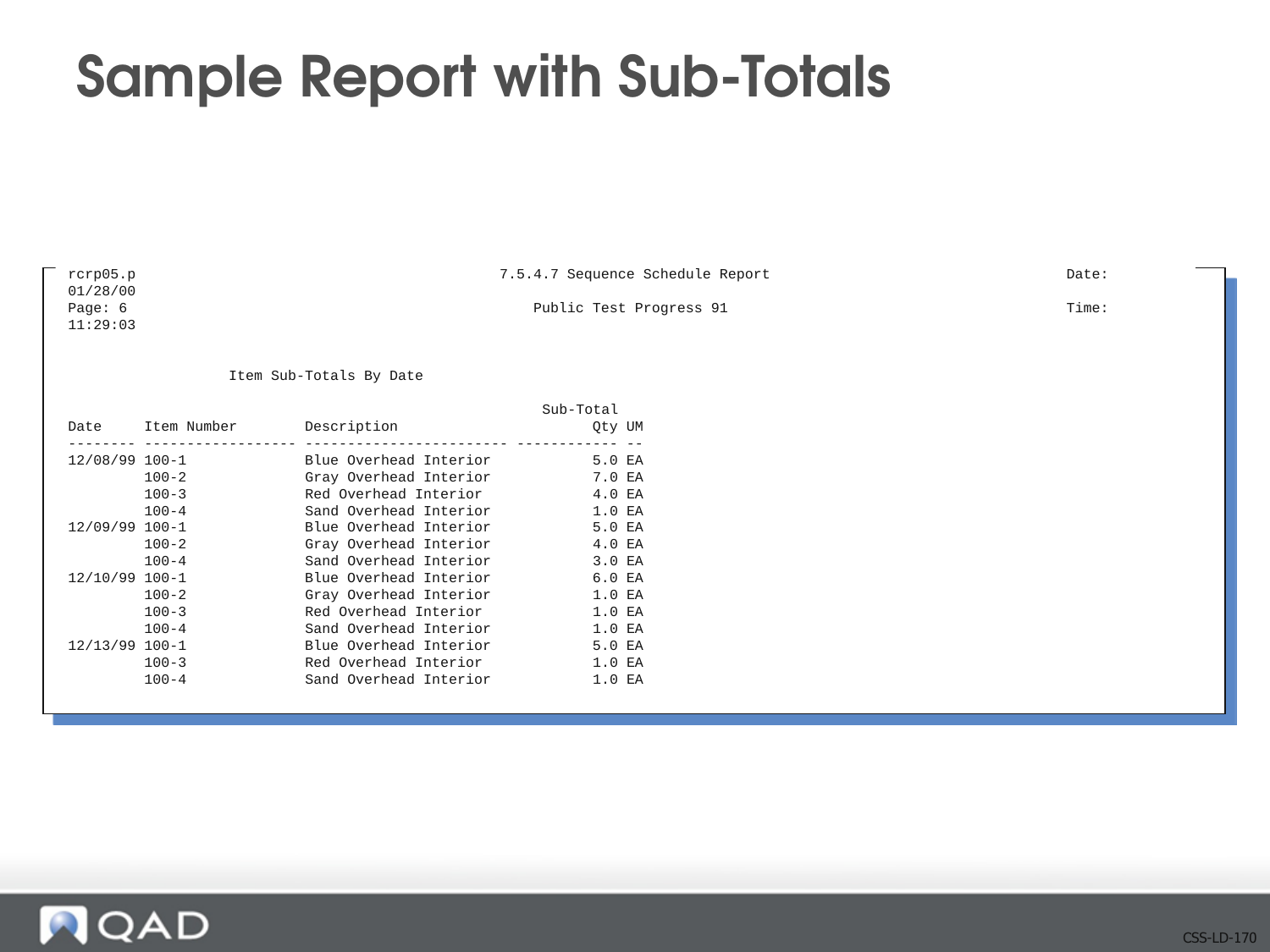

# Sample Report with Sub-Totals
rcrp05.p                                           7.5.4.7 Sequence Schedule Report                                   Date: 01/28/00
Page: 6                                                Public Test Progress 91                                        Time: 11:29:03

                   Item Sub-Totals By Date

                                                        Sub-Total
Date     Item Number        Description                       Qty UM
-------- ------------------ ------------------------ ------------ --
12/08/99 100-1              Blue Overhead Interior            5.0 EA
         100-2              Gray Overhead Interior            7.0 EA
         100-3              Red Overhead Interior             4.0 EA
         100-4              Sand Overhead Interior            1.0 EA
12/09/99 100-1              Blue Overhead Interior            5.0 EA
         100-2              Gray Overhead Interior            4.0 EA
         100-4              Sand Overhead Interior            3.0 EA
12/10/99 100-1              Blue Overhead Interior            6.0 EA
         100-2              Gray Overhead Interior            1.0 EA
         100-3              Red Overhead Interior             1.0 EA
         100-4              Sand Overhead Interior            1.0 EA
12/13/99 100-1              Blue Overhead Interior            5.0 EA
         100-3              Red Overhead Interior             1.0 EA
         100-4              Sand Overhead Interior            1.0 EA

CSS-LD-170